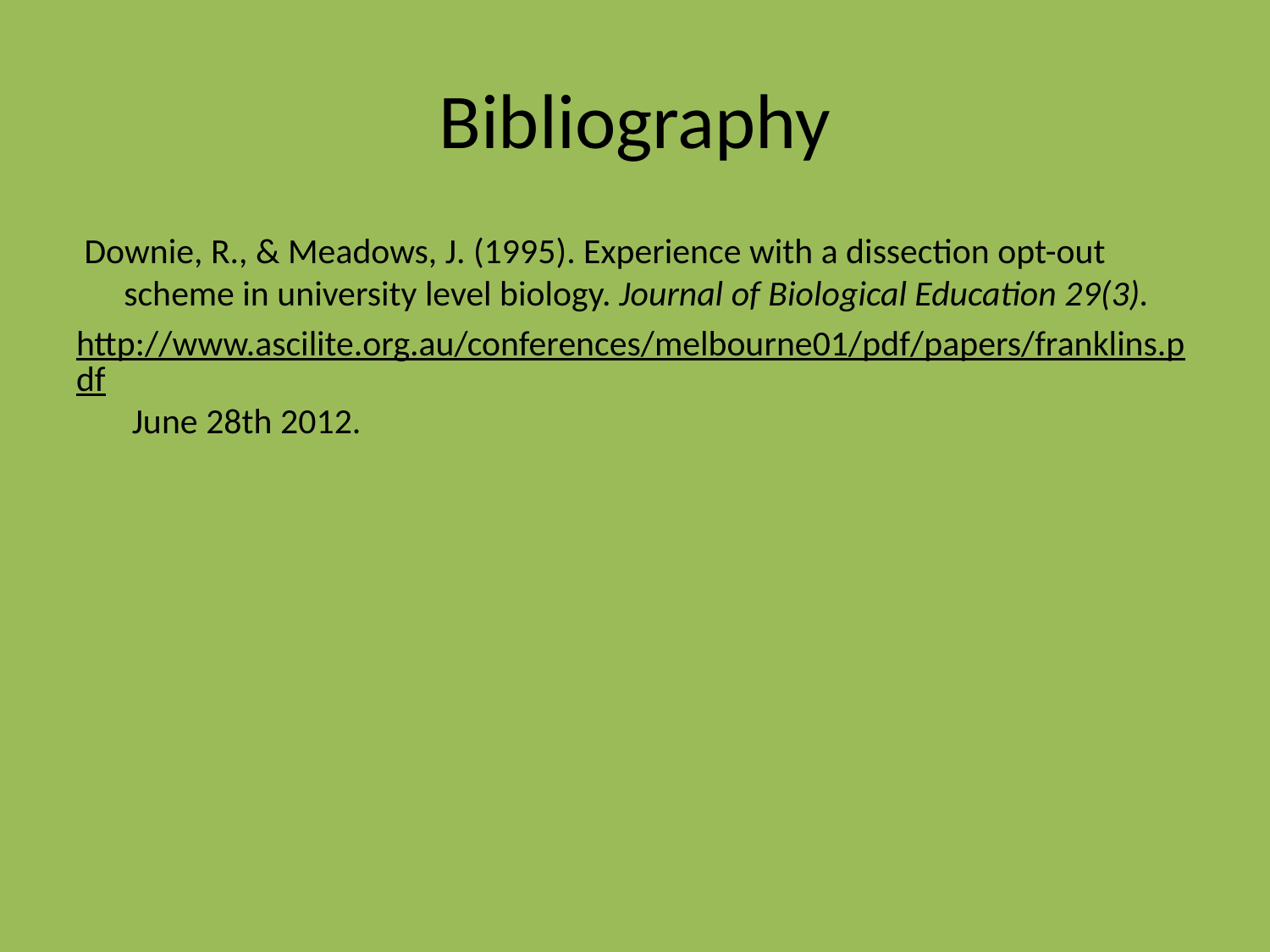

# Bibliography
 Downie, R., & Meadows, J. (1995). Experience with a dissection opt-out scheme in university level biology. Journal of Biological Education 29(3).
http://www.ascilite.org.au/conferences/melbourne01/pdf/papers/franklins.pdf June 28th 2012.